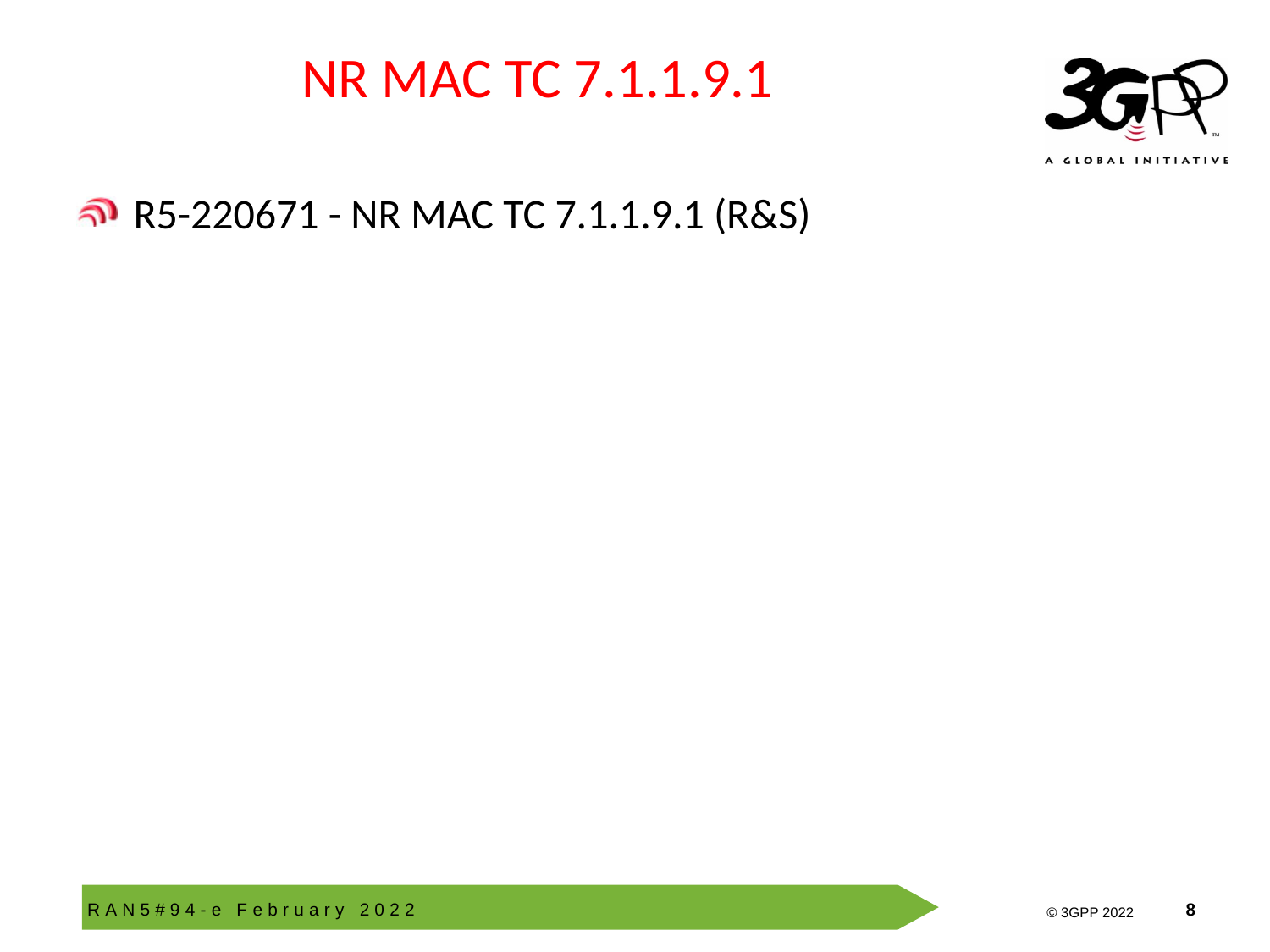

# NR MAC TC 7.1.1.9.1
 R5-220671 - NR MAC TC 7.1.1.9.1 (R&S)